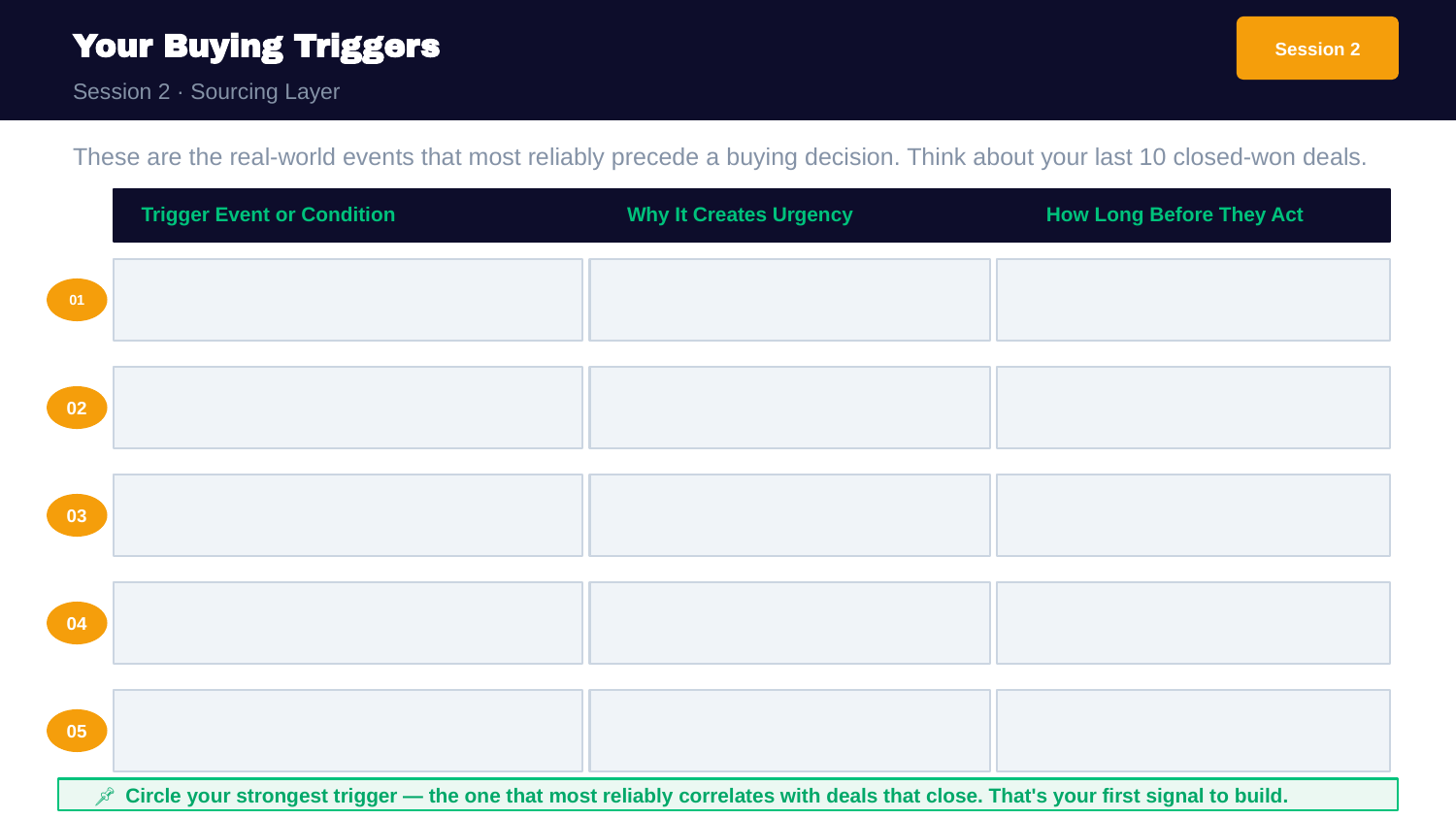

Your Buying Triggers

Session 2
Session 2 · Sourcing Layer
These are the real-world events that most reliably precede a buying decision. Think about your last 10 closed-won deals.

Trigger Event or Condition
Why It Creates Urgency
How Long Before They Act

01

02

03

04

05

📌  Circle your strongest trigger — the one that most reliably correlates with deals that close. That's your first signal to build.